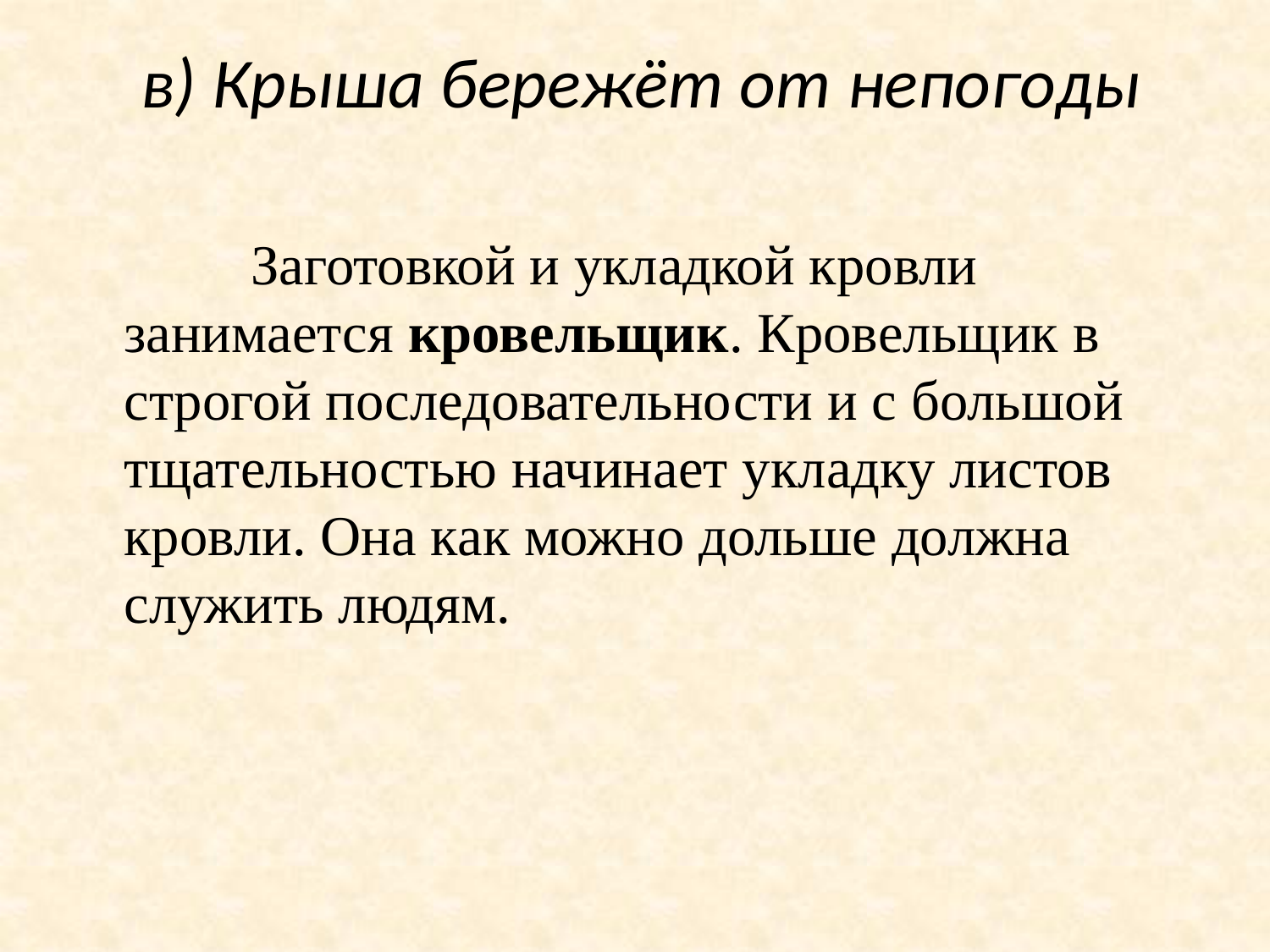

# в) Крыша бережёт от непогоды
		Заготовкой и укладкой кровли занимается кровельщик. Кровельщик в строгой последовательности и с большой тщательностью начинает укладку листов кровли. Она как можно дольше должна служить людям.